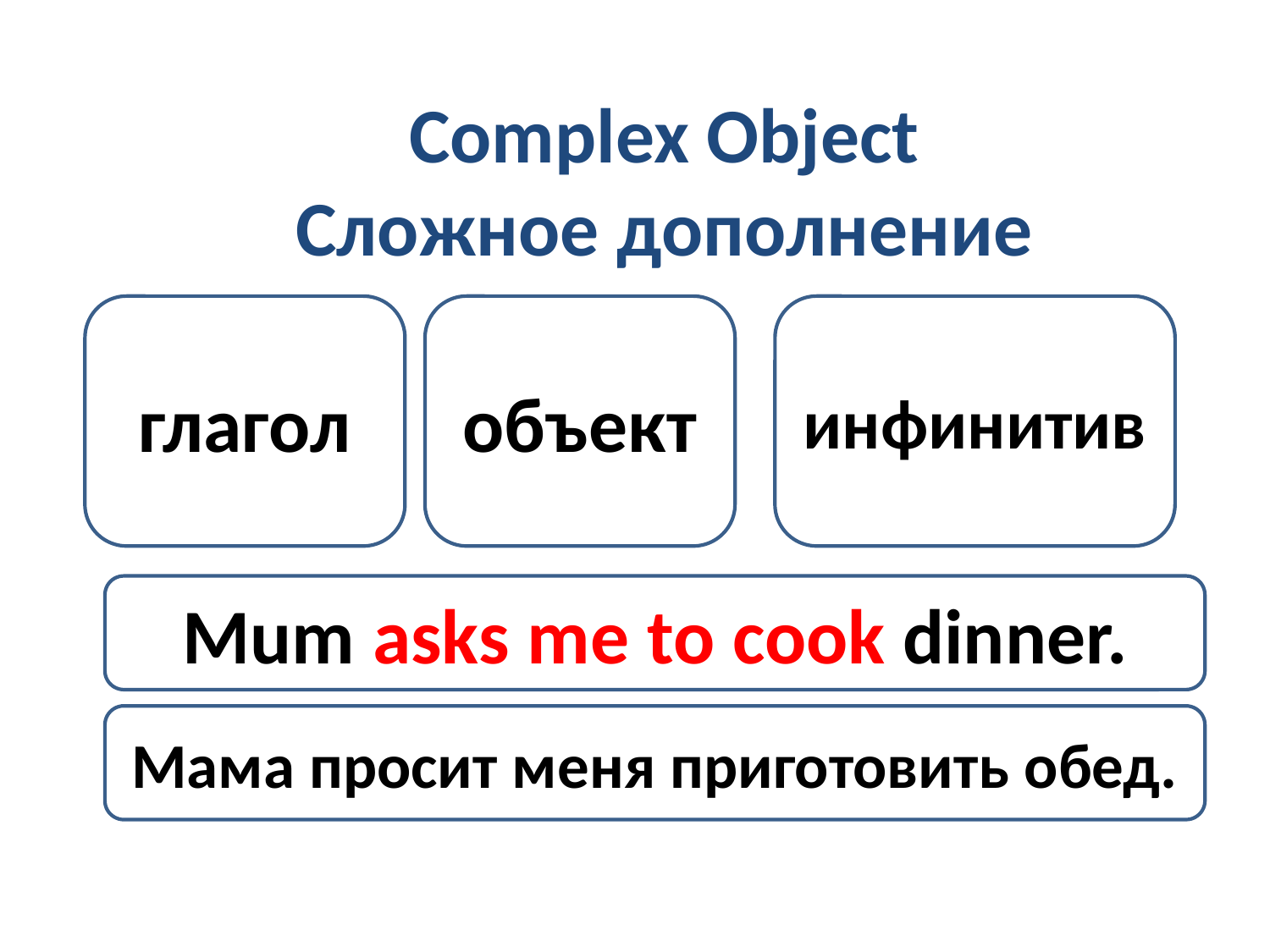

# Complex Object Сложное дополнение
глагол
объект
инфинитив
Mum asks me to cook dinner.
Мама просит меня приготовить обед.